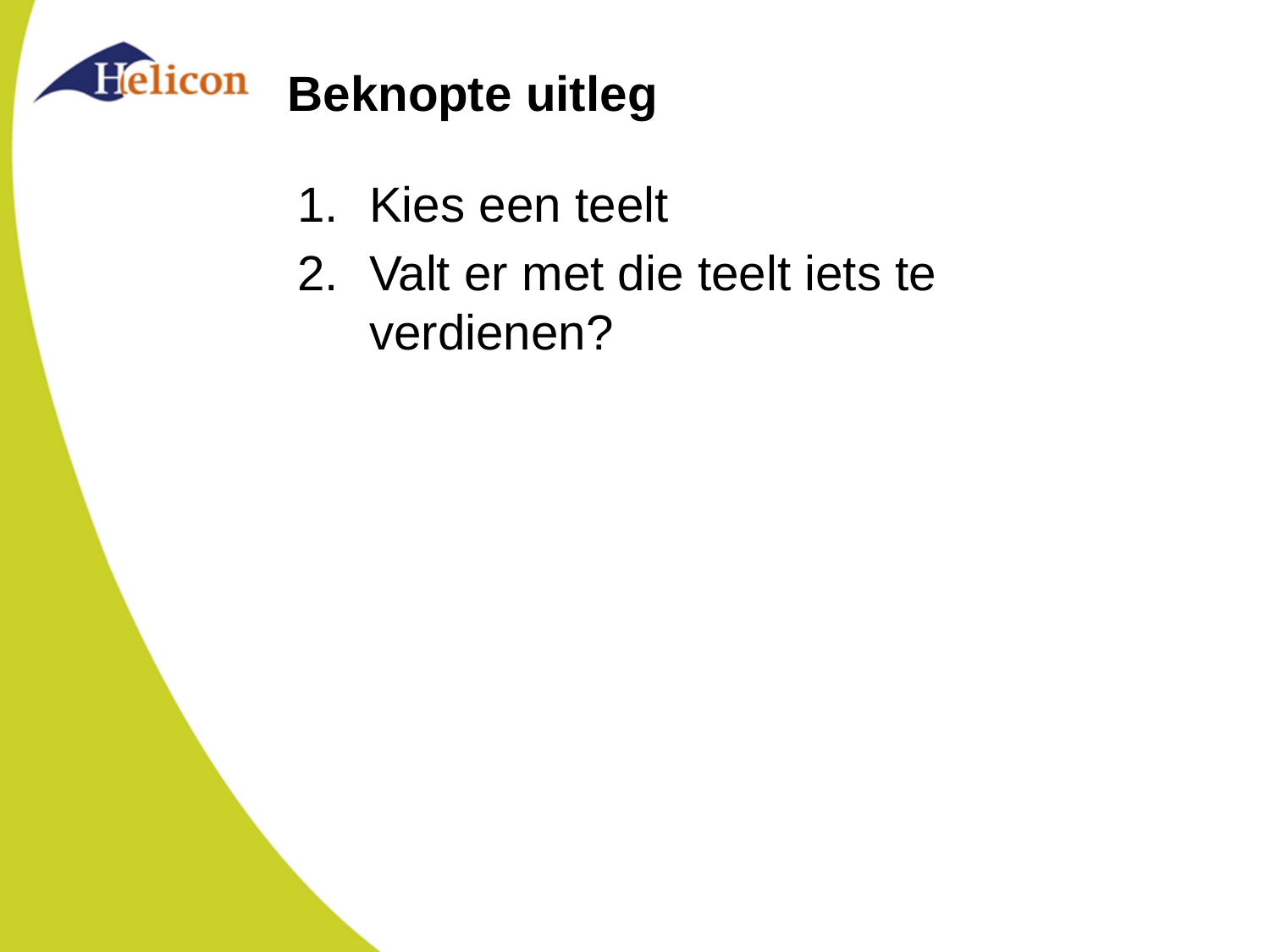

# Beknopte uitleg
Kies een teelt
Valt er met die teelt iets te verdienen?